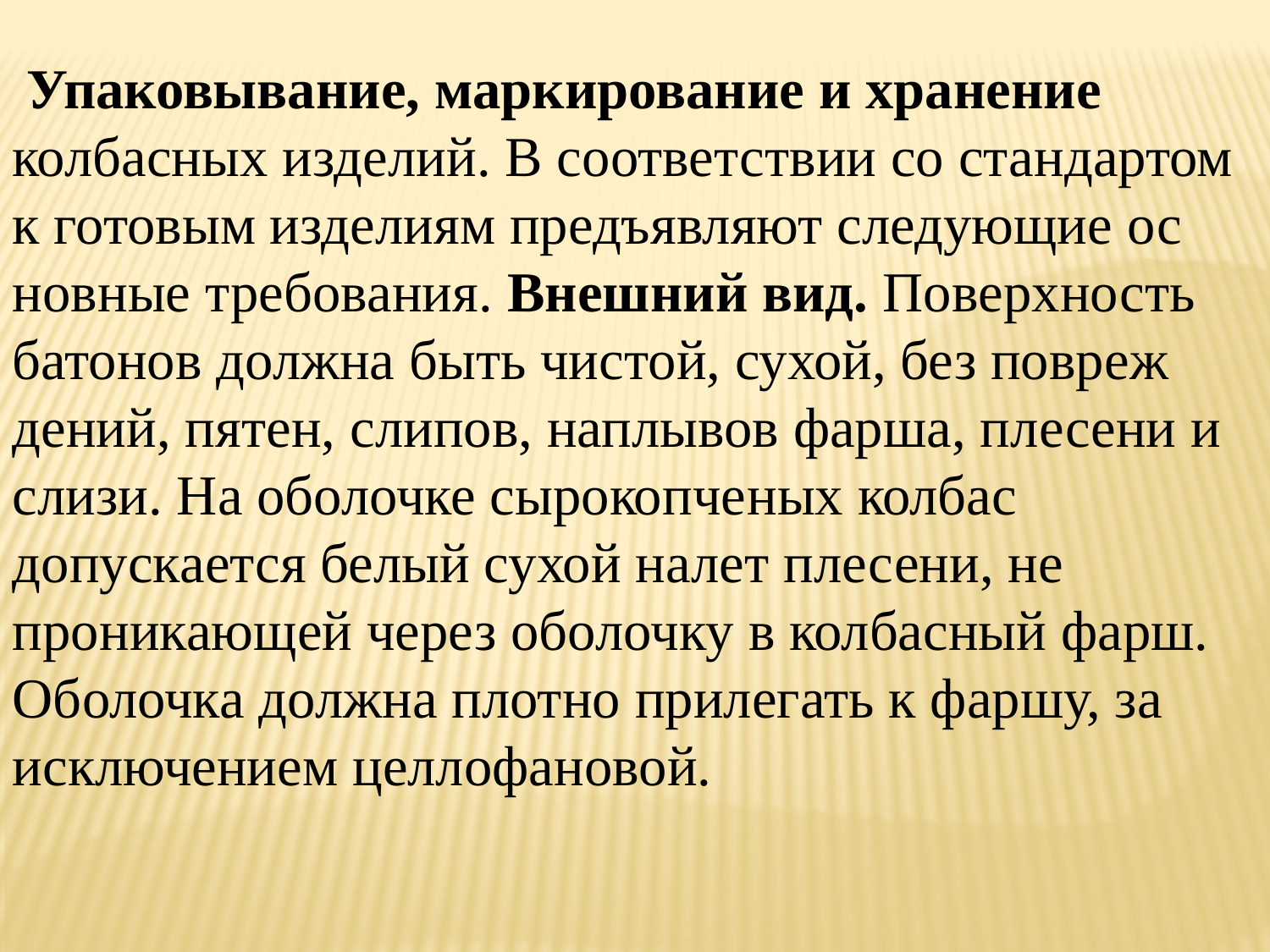

Упаковывание, маркирование и хранение колбасных изде­лий. В соответствии со стандартом к готовым изделиям предъявляют следующие ос­новные требования. Внешний вид. Поверхность батонов должна быть чистой, сухой, без повреж­дений, пятен, слипов, наплывов фарша, плесени и слизи. На оболочке сырокопче­ных колбас допускается белый сухой налет плесени, не проникающей через оболоч­ку в колбасный фарш. Оболочка должна плотно прилегать к фаршу, за исключением целлофановой.